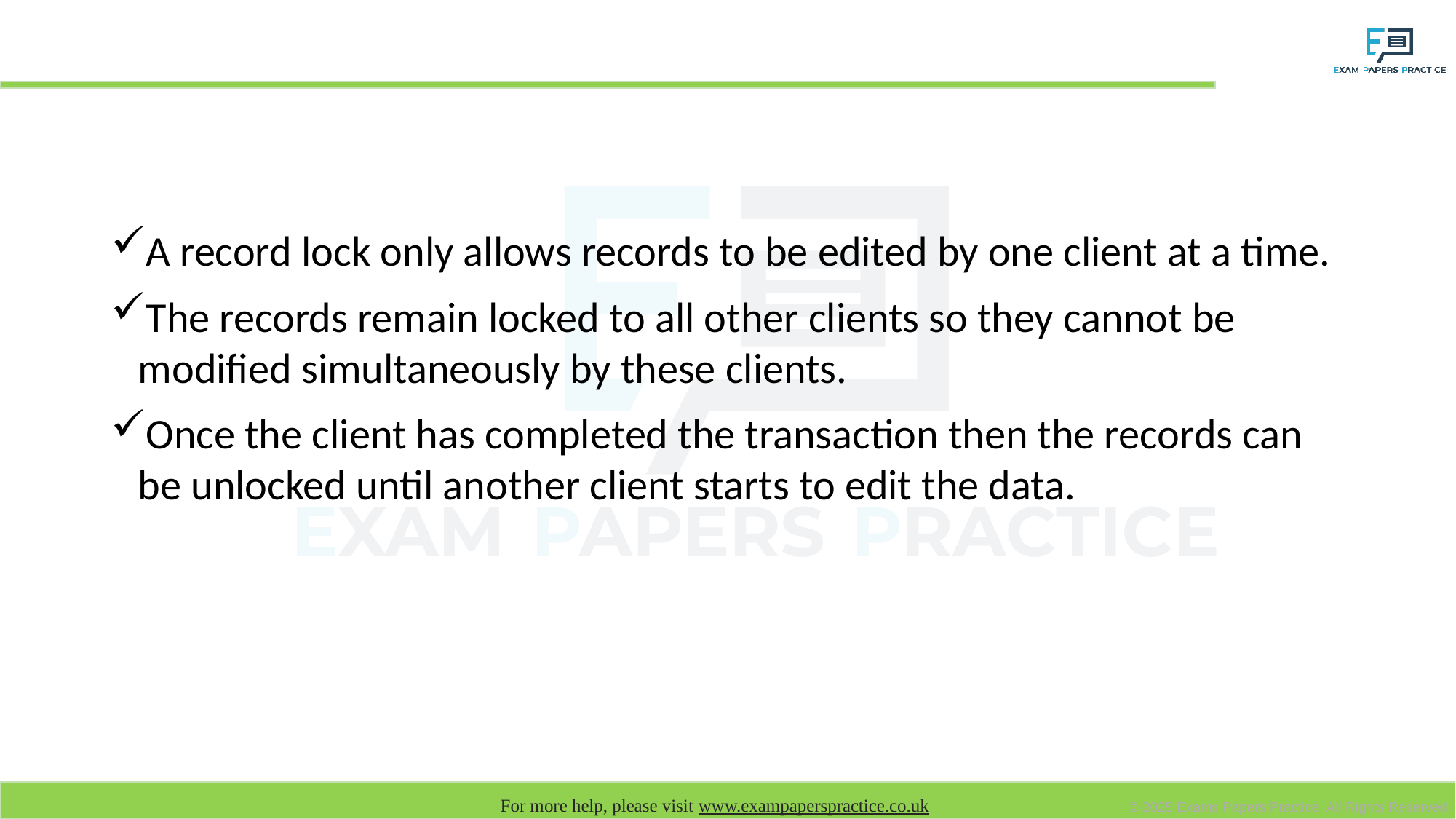

# Record locks
A record lock only allows records to be edited by one client at a time.
The records remain locked to all other clients so they cannot be modified simultaneously by these clients.
Once the client has completed the transaction then the records can be unlocked until another client starts to edit the data.